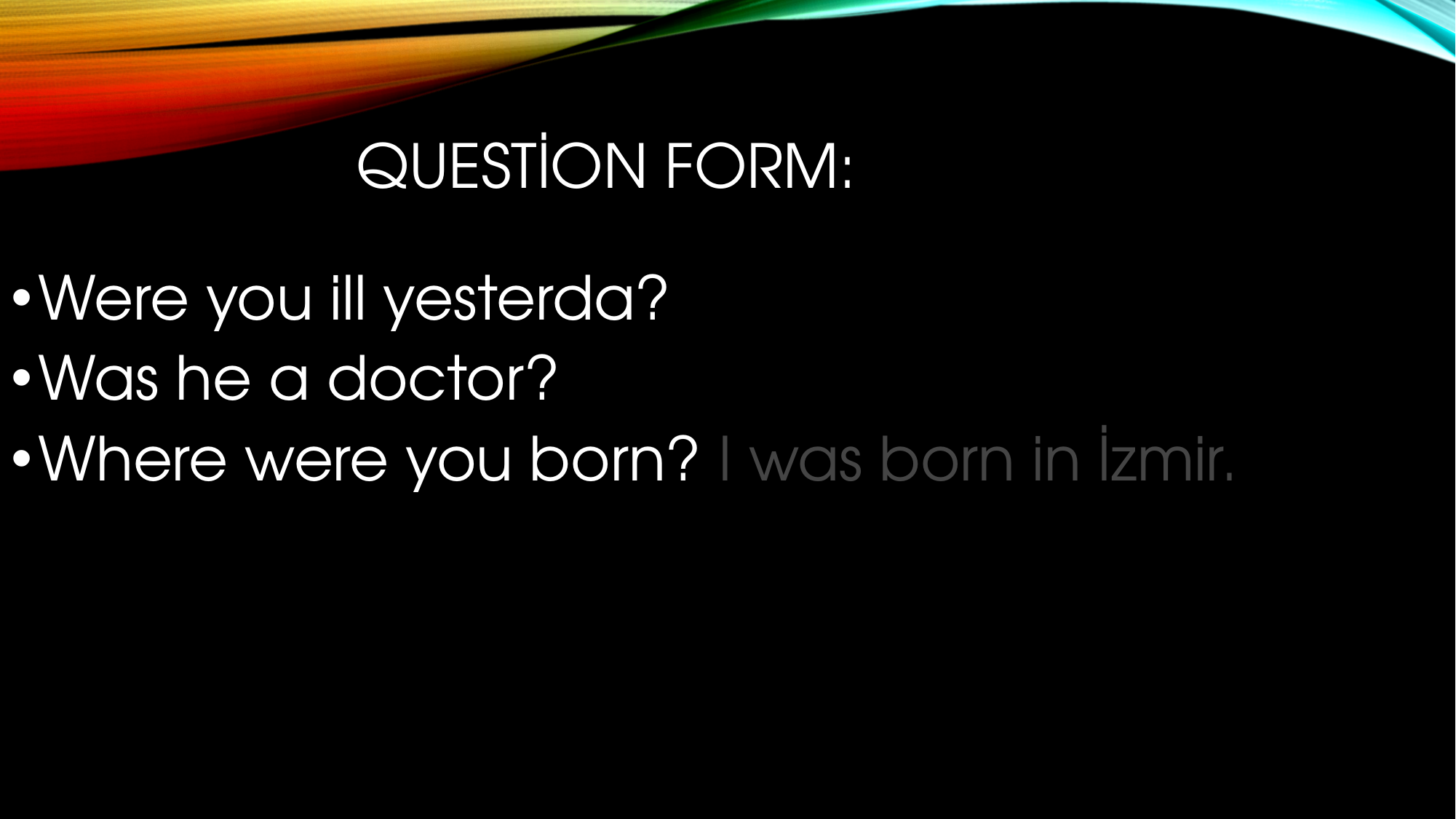

# Question form:
Were you ill yesterda?
Was he a doctor?
Where were you born? I was born in İzmir.